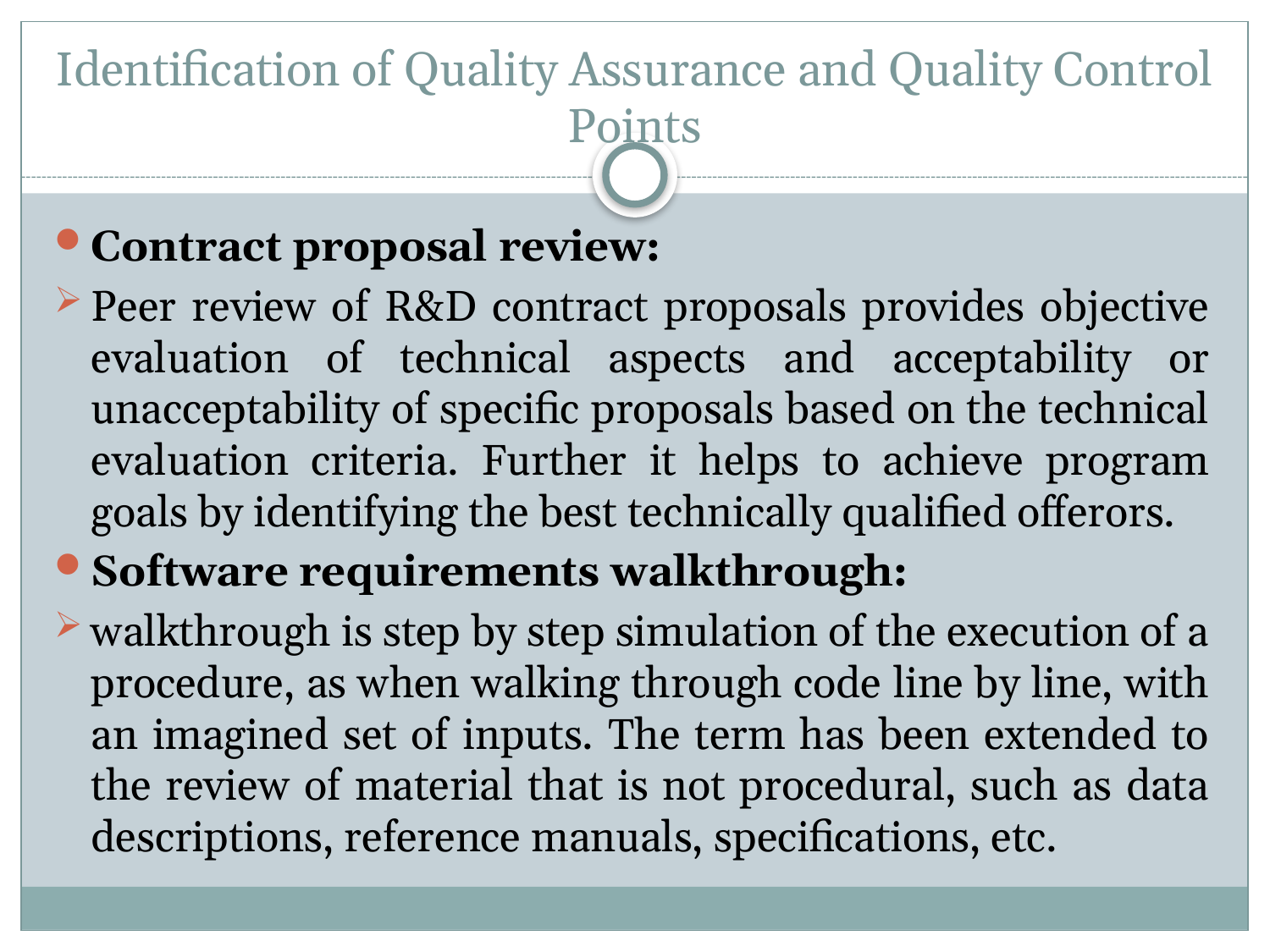

# Identification of Quality Assurance and Quality Control Points
Contract proposal review:
Peer review of R&D contract proposals provides objective evaluation of technical aspects and acceptability or unacceptability of specific proposals based on the technical evaluation criteria. Further it helps to achieve program goals by identifying the best technically qualified offerors.
Software requirements walkthrough:
walkthrough is step by step simulation of the execution of a procedure, as when walking through code line by line, with an imagined set of inputs. The term has been extended to the review of material that is not procedural, such as data descriptions, reference manuals, specifications, etc.